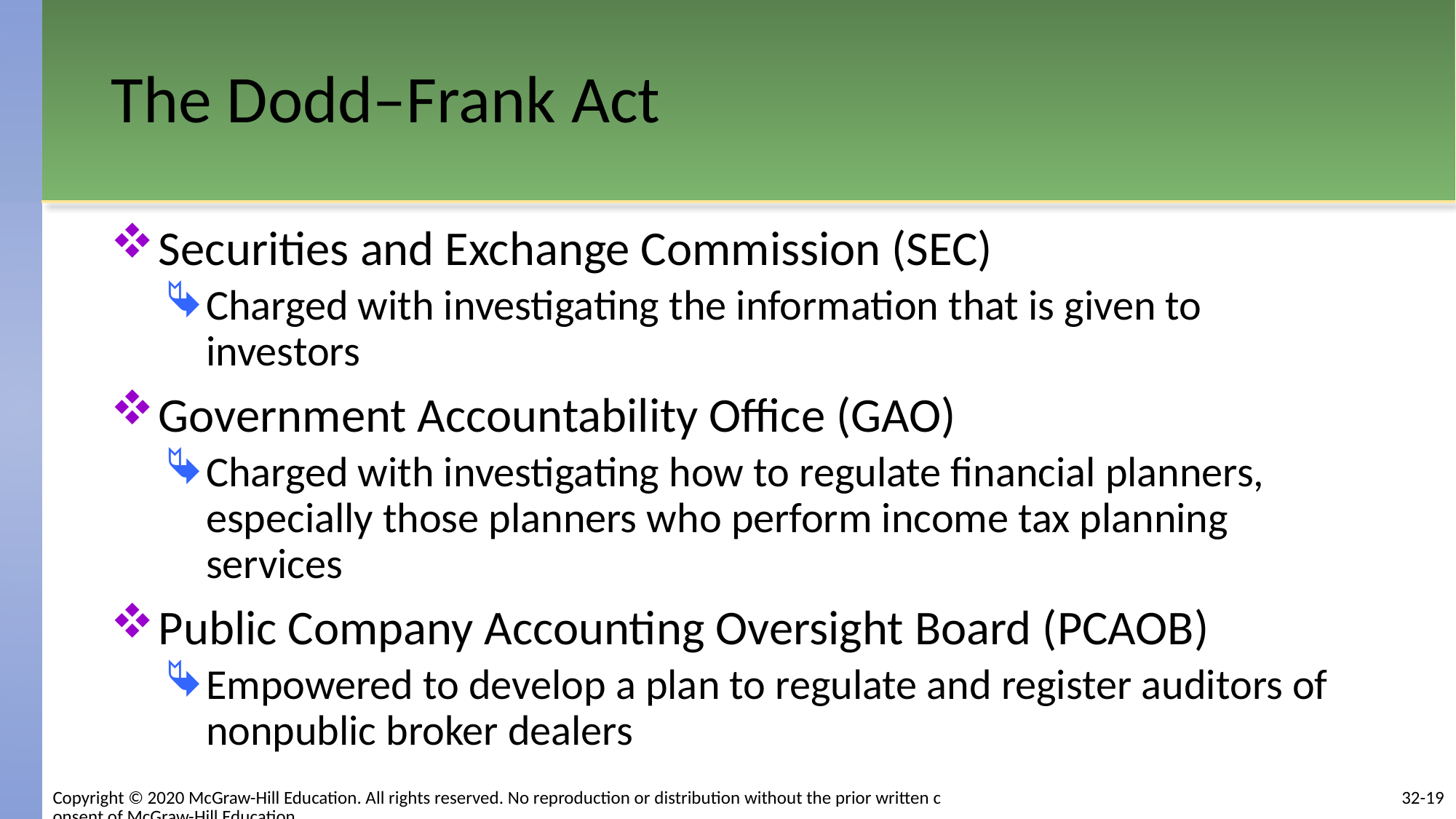

# The Dodd–Frank Act
Securities and Exchange Commission (SEC)
Charged with investigating the information that is given to investors
Government Accountability Office (GAO)
Charged with investigating how to regulate financial planners, especially those planners who perform income tax planning services
Public Company Accounting Oversight Board (PCAOB)
Empowered to develop a plan to regulate and register auditors of nonpublic broker dealers
32-19
Copyright © 2020 McGraw-Hill Education. All rights reserved. No reproduction or distribution without the prior written consent of McGraw-Hill Education.